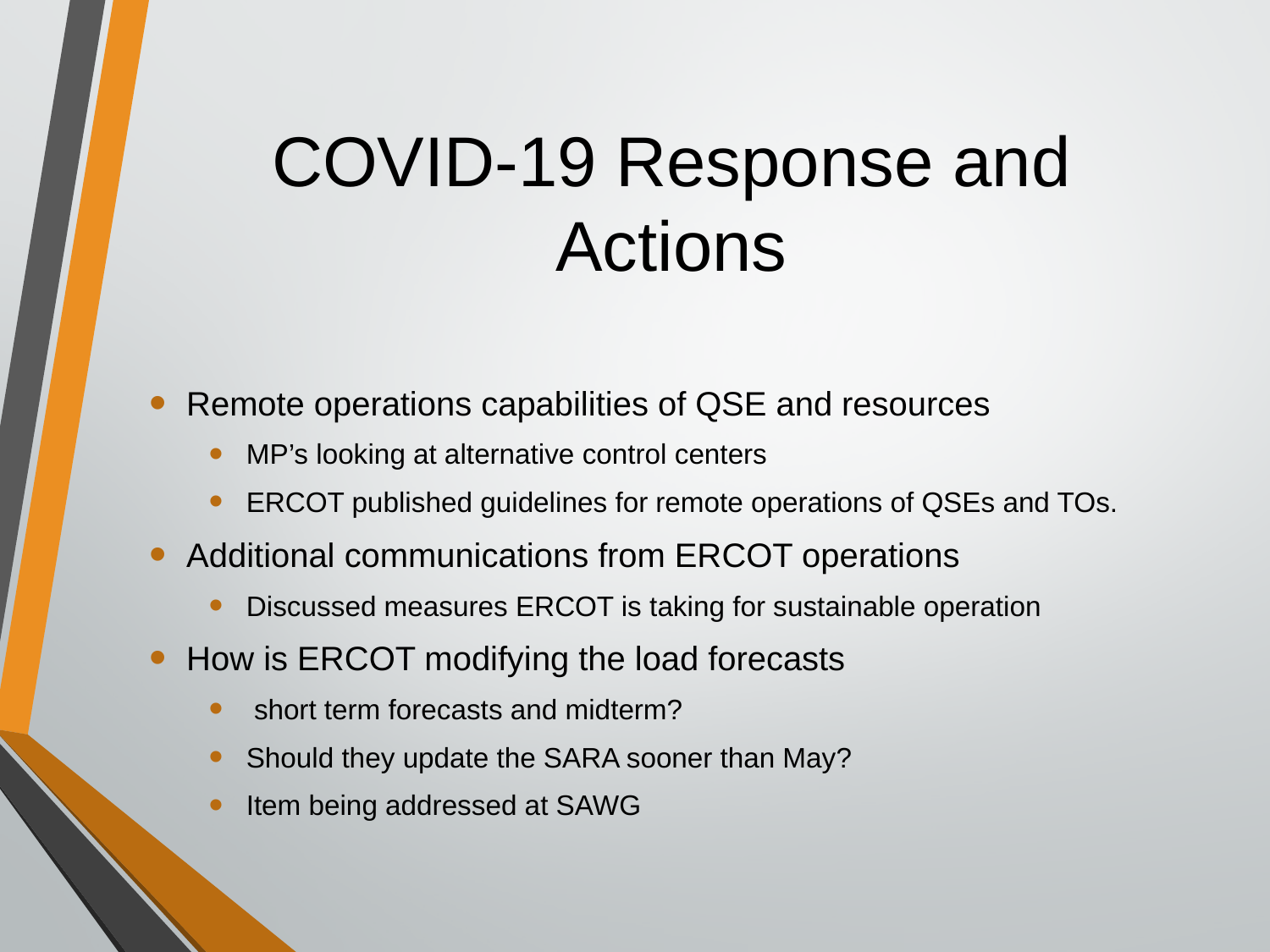

# COVID-19 Response and Actions
Remote operations capabilities of QSE and resources
MP’s looking at alternative control centers
ERCOT published guidelines for remote operations of QSEs and TOs.
Additional communications from ERCOT operations
Discussed measures ERCOT is taking for sustainable operation
How is ERCOT modifying the load forecasts
 short term forecasts and midterm?
Should they update the SARA sooner than May?
Item being addressed at SAWG